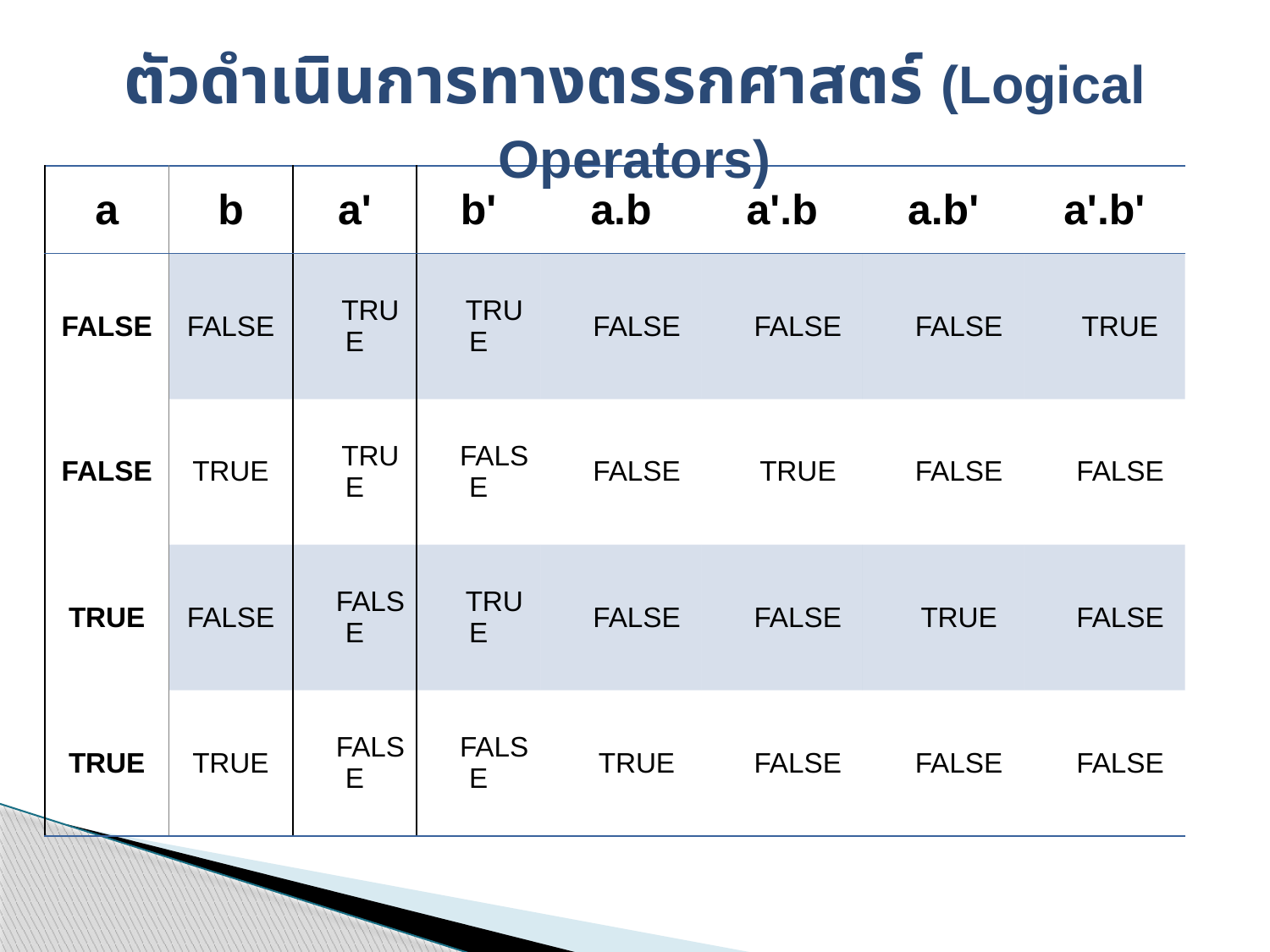

# ตัวดำเนินการทางตรรกศาสตร์ (Logical Operators)
| a | b | a' | b' | a.b | a'.b | a.b' | a'.b' |
| --- | --- | --- | --- | --- | --- | --- | --- |
| FALSE | FALSE | TRUE | TRUE | FALSE | FALSE | FALSE | TRUE |
| FALSE | TRUE | TRUE | FALSE | FALSE | TRUE | FALSE | FALSE |
| TRUE | FALSE | FALSE | TRUE | FALSE | FALSE | TRUE | FALSE |
| TRUE | TRUE | FALSE | FALSE | TRUE | FALSE | FALSE | FALSE |